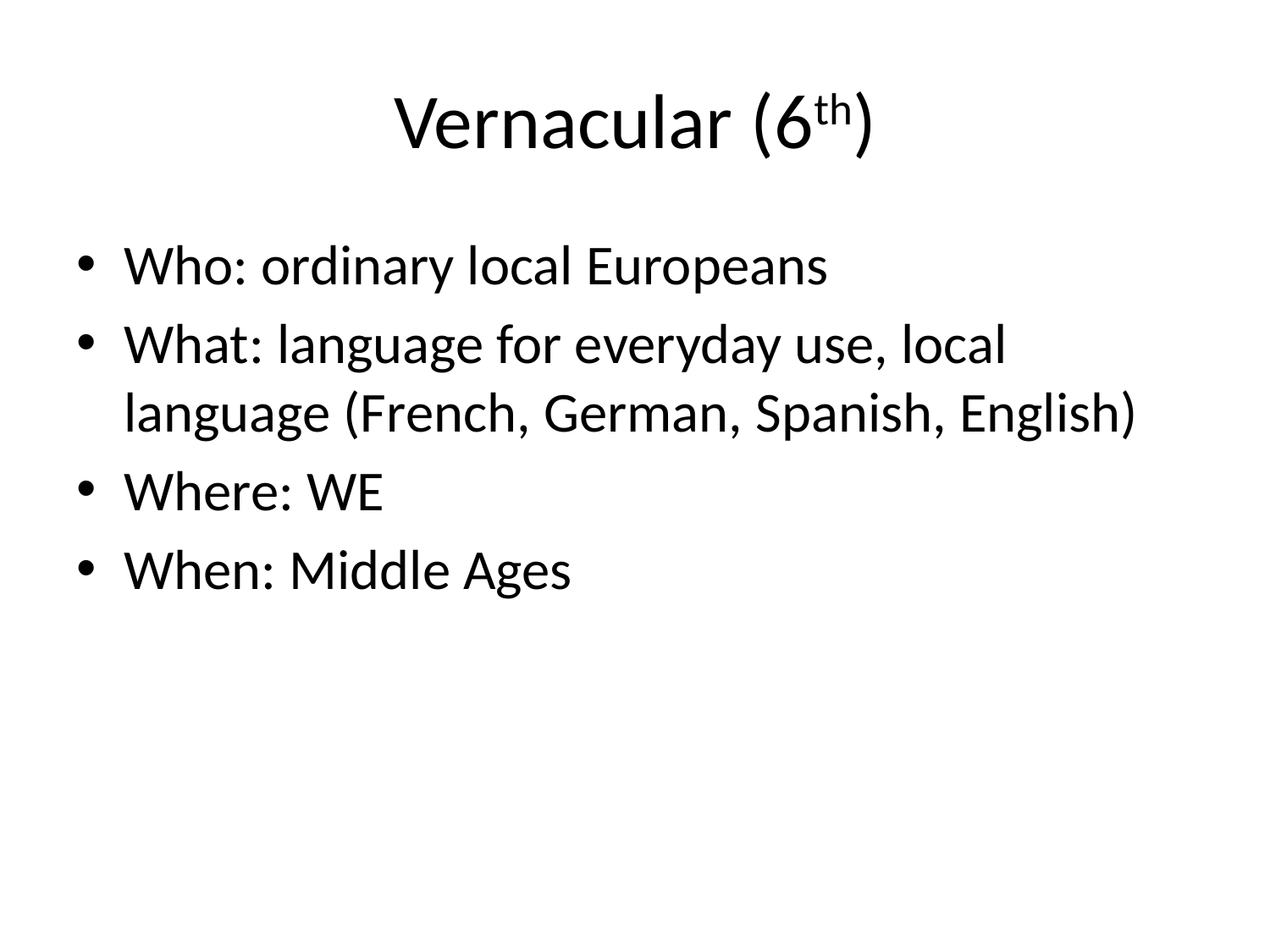

# Vernacular (6th)
Who: ordinary local Europeans
What: language for everyday use, local language (French, German, Spanish, English)
Where: WE
When: Middle Ages